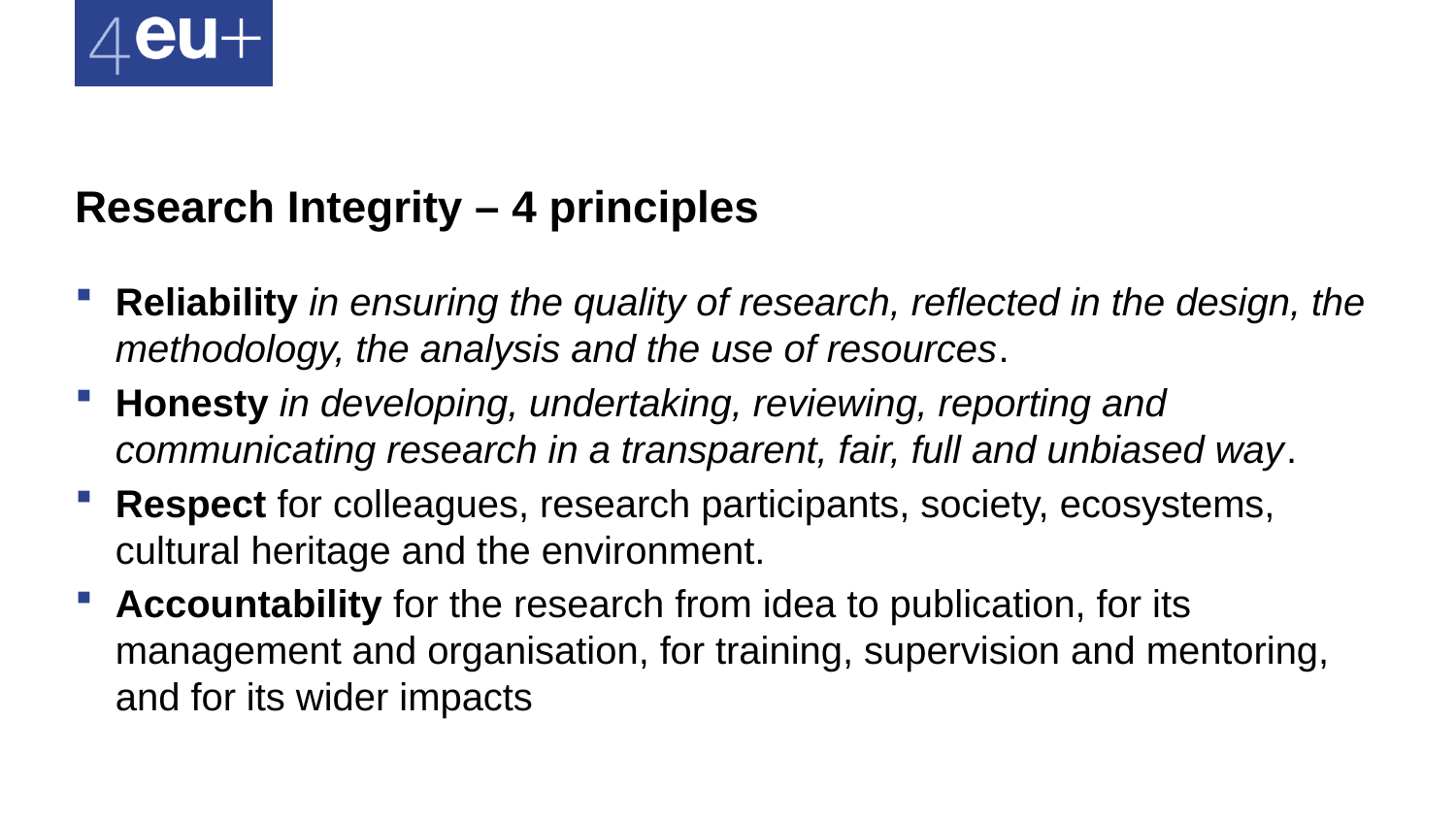

# Research Integrity – 4 principles
Reliability in ensuring the quality of research, reflected in the design, the methodology, the analysis and the use of resources.
Honesty in developing, undertaking, reviewing, reporting and communicating research in a transparent, fair, full and unbiased way.
Respect for colleagues, research participants, society, ecosystems, cultural heritage and the environment.
Accountability for the research from idea to publication, for its management and organisation, for training, supervision and mentoring, and for its wider impacts